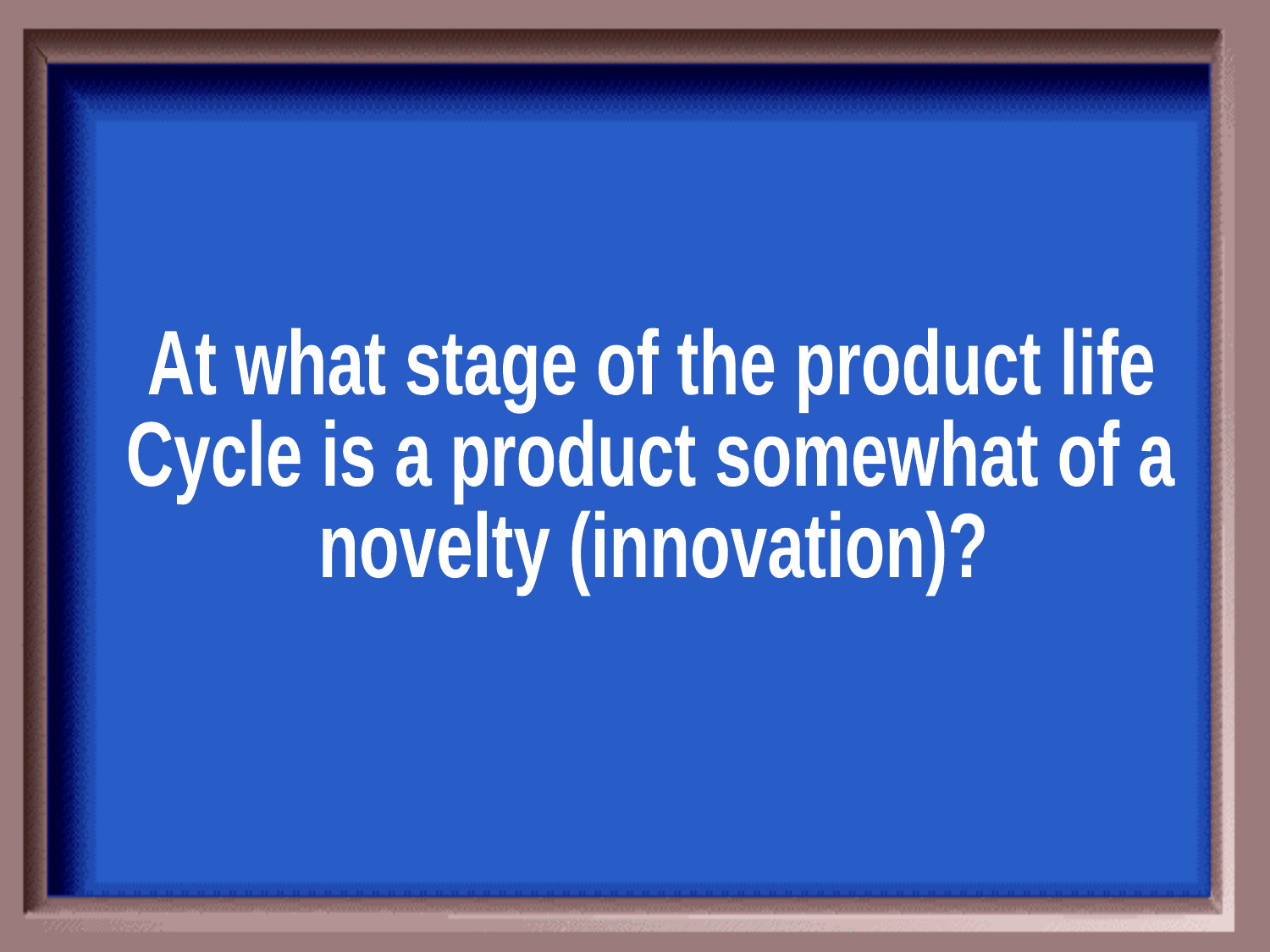

At what stage of the product life
Cycle is a product somewhat of a
novelty (innovation)?